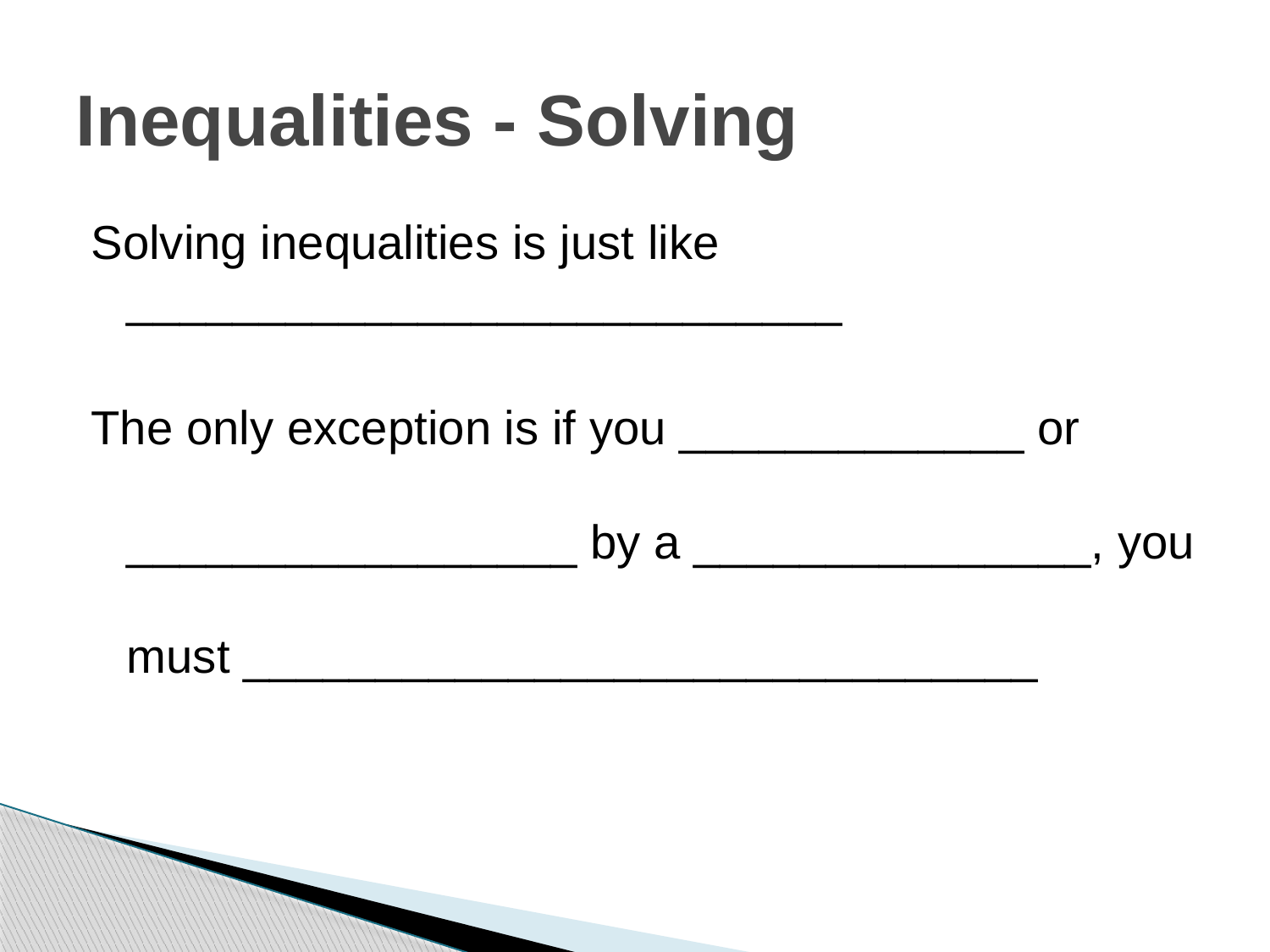

# Inequalities - Solving
Solving inequalities is just like ___________________________

The only exception is if you _____________ or
_________________ by a _______________, you
must ______________________________